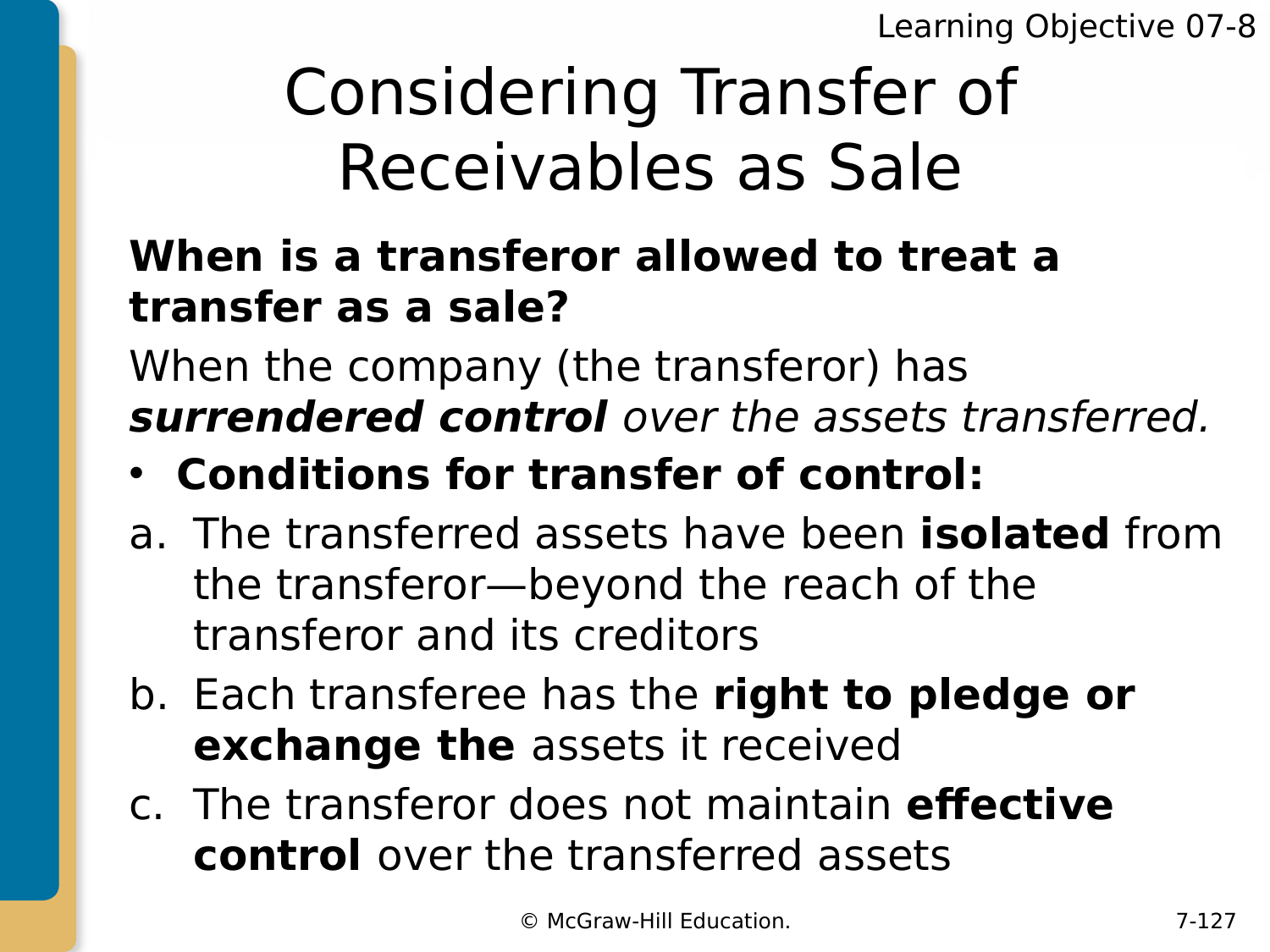

Learning Objective 07-8
# Considering Transfer of Receivables as Sale
When is a transferor allowed to treat a transfer as a sale?
When the company (the transferor) has surrendered control over the assets transferred.
Conditions for transfer of control:
The transferred assets have been isolated from the transferor—beyond the reach of the transferor and its creditors
Each transferee has the right to pledge or exchange the assets it received
The transferor does not maintain effective control over the transferred assets